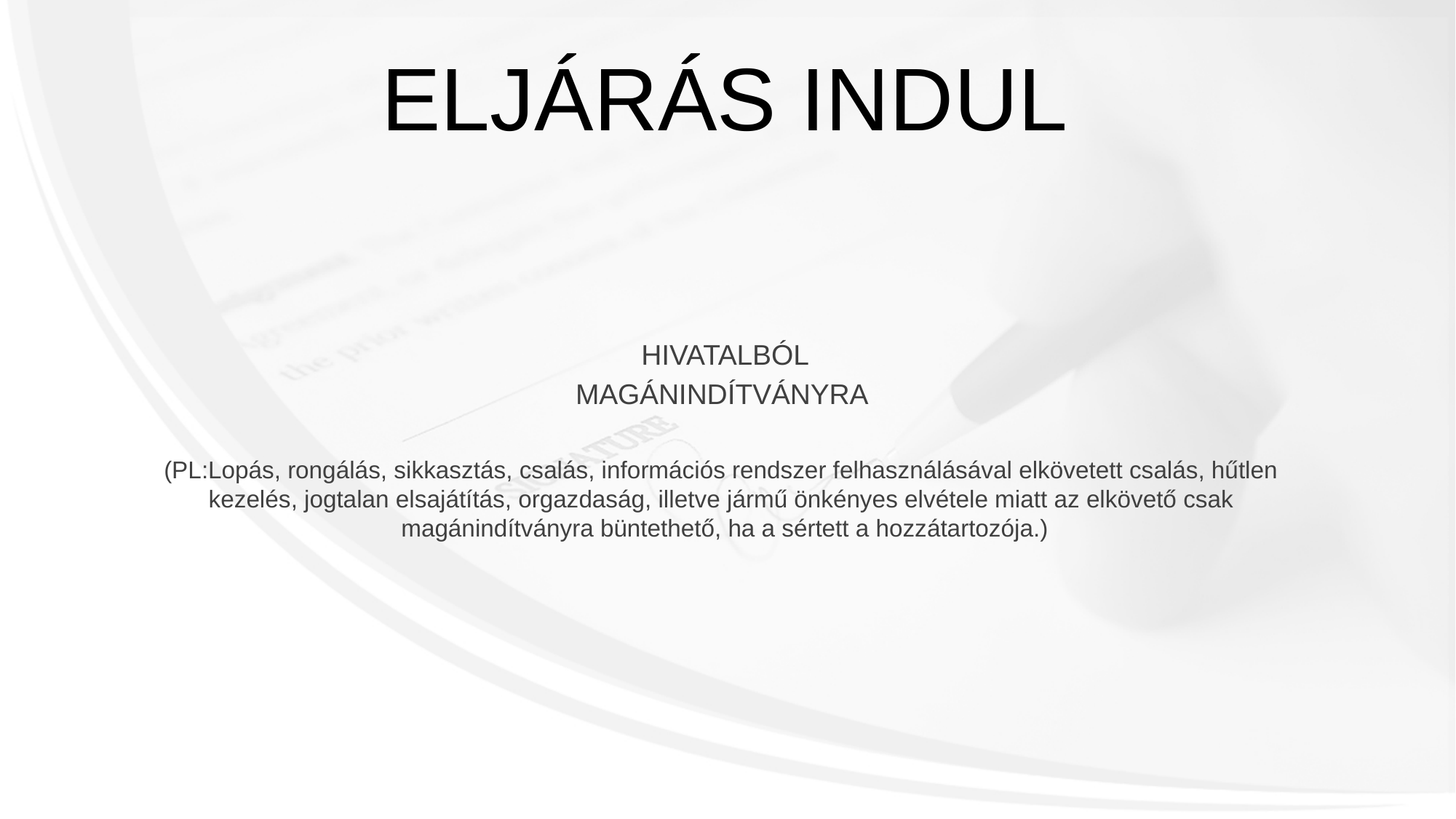

ELJÁRÁS INDUL
HIVATALBÓL
MAGÁNINDÍTVÁNYRA

(PL:Lopás, rongálás, sikkasztás, csalás, információs rendszer felhasználásával elkövetett csalás, hűtlen
kezelés, jogtalan elsajátítás, orgazdaság, illetve jármű önkényes elvétele miatt az elkövető csak
magánindítványra büntethető, ha a sértett a hozzátartozója.)